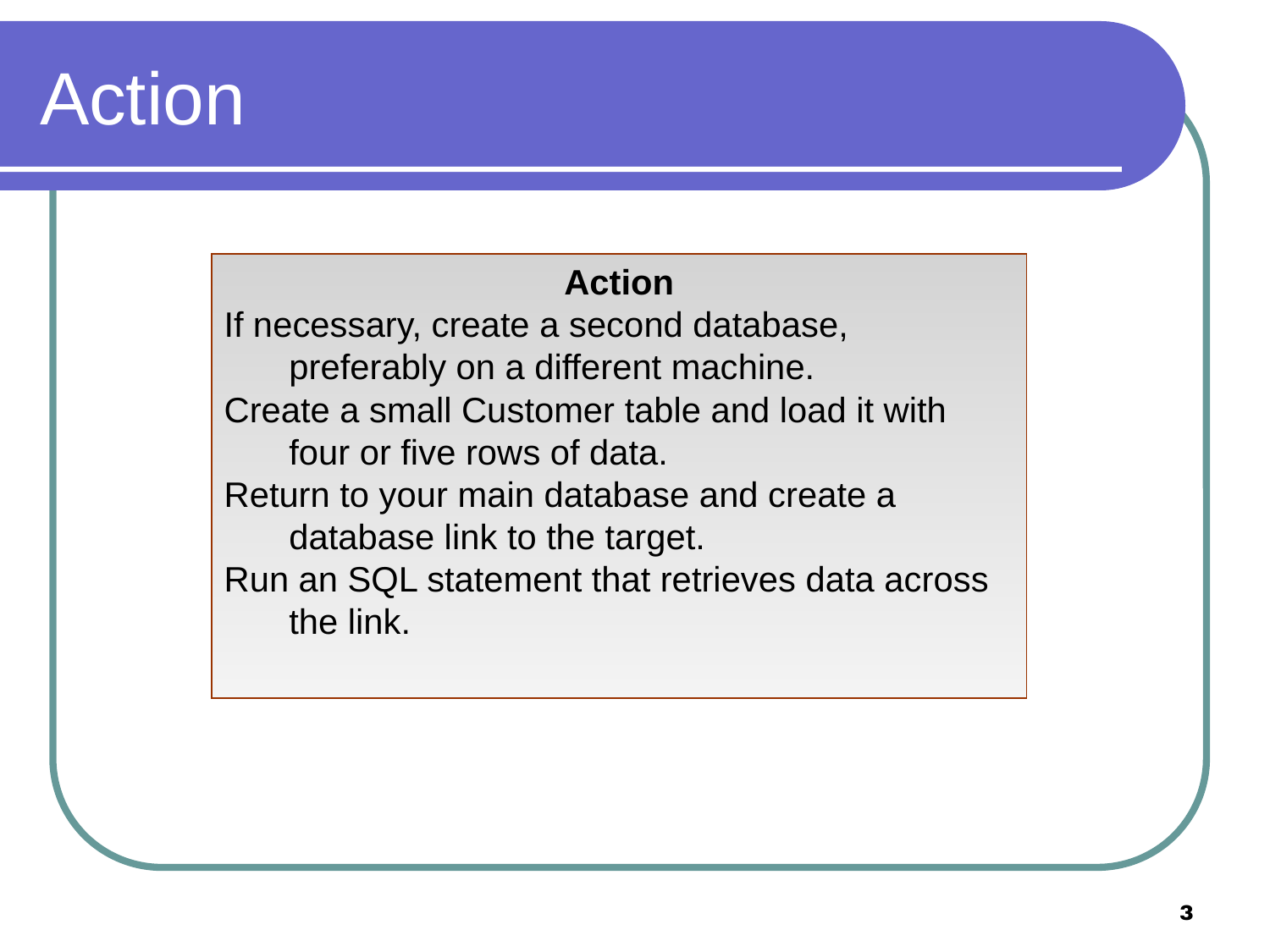

# Action
Action
If necessary, create a second database, preferably on a different machine.
Create a small Customer table and load it with four or five rows of data.
Return to your main database and create a database link to the target.
Run an SQL statement that retrieves data across the link.
3